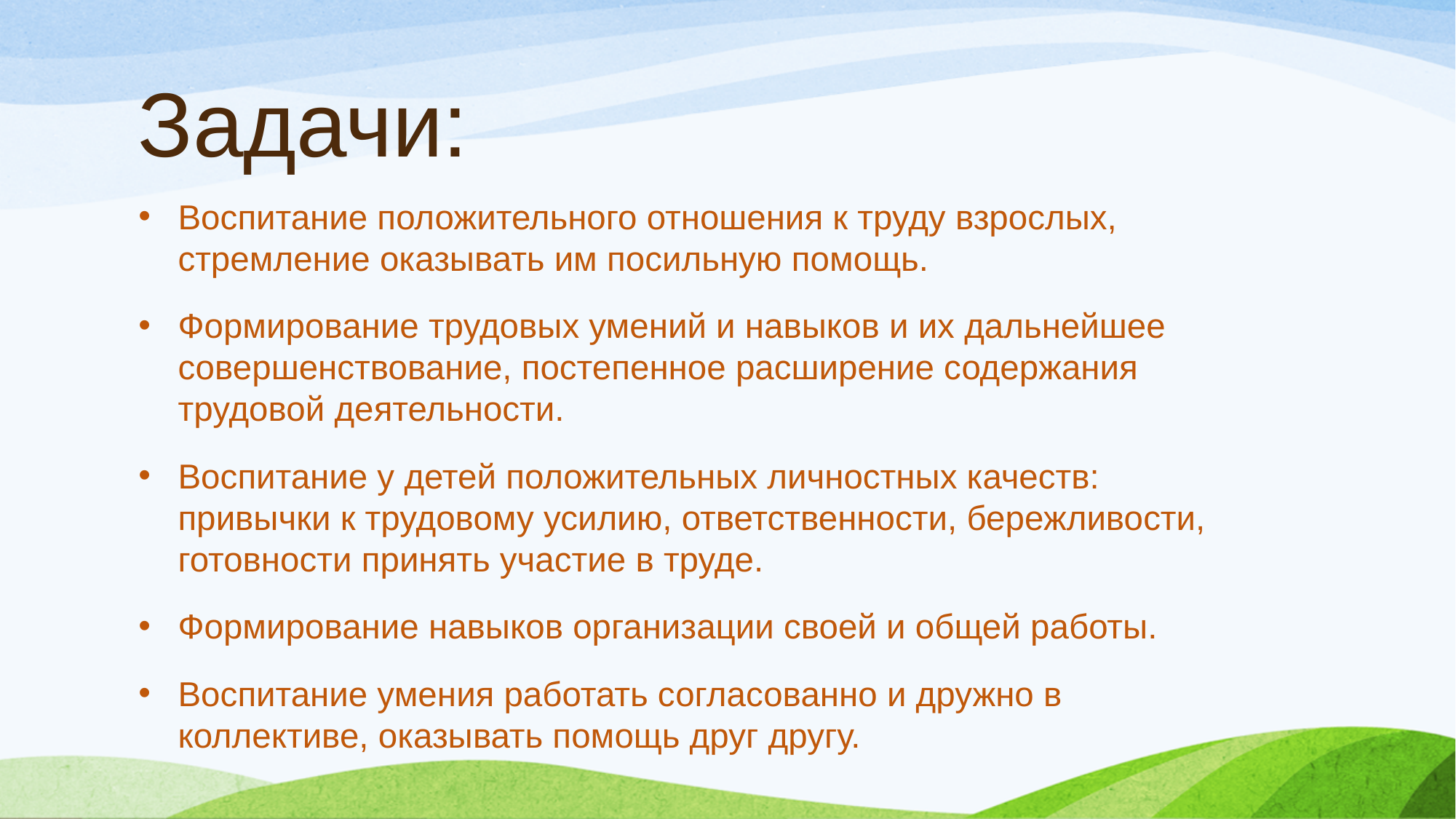

# Задачи:
Воспитание положительного отношения к труду взрослых, стремление оказывать им посильную помощь.
Формирование трудовых умений и навыков и их дальнейшее совершенствование, постепенное расширение содержания трудовой деятельности.
Воспитание у детей положительных личностных качеств: привычки к трудовому усилию, ответственности, бережливости, готовности принять участие в труде.
Формирование навыков организации своей и общей работы.
Воспитание умения работать согласованно и дружно в коллективе, оказывать помощь друг другу.